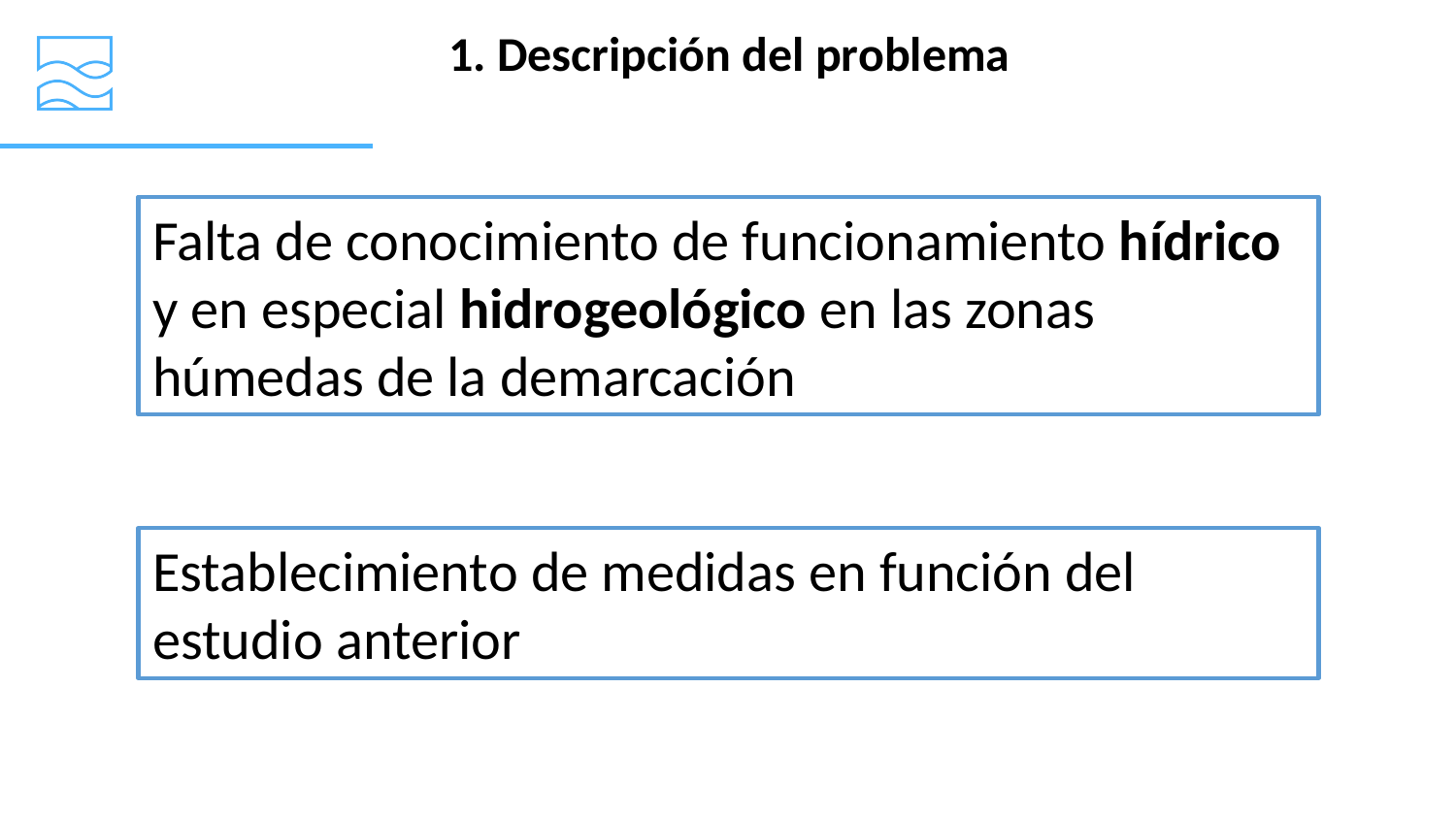

1. Descripción del problema
Falta de conocimiento de funcionamiento hídrico y en especial hidrogeológico en las zonas húmedas de la demarcación
Establecimiento de medidas en función del estudio anterior